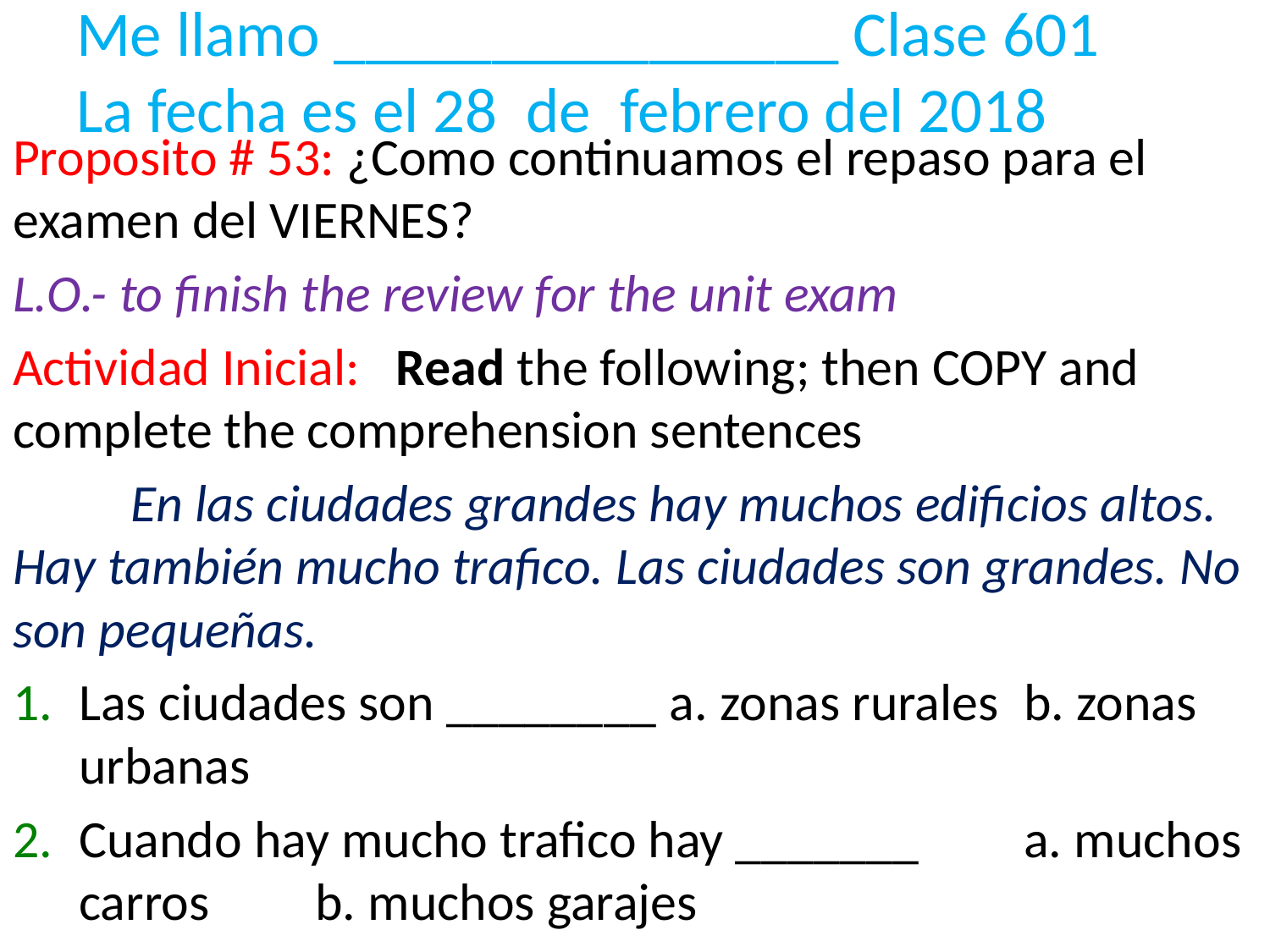

# Me llamo ________________ Clase 601 La fecha es el 28  de  febrero del 2018
Proposito # 53: ¿Como continuamos el repaso para el examen del VIERNES?
L.O.- to finish the review for the unit exam
Actividad Inicial:   Read the following; then COPY and complete the comprehension sentences
	En las ciudades grandes hay muchos edificios altos. Hay también mucho trafico. Las ciudades son grandes. No son pequeñas.
Las ciudades son ________					a. zonas rurales		b. zonas urbanas
Cuando hay mucho trafico hay _______			a. muchos carros		b. muchos garajes